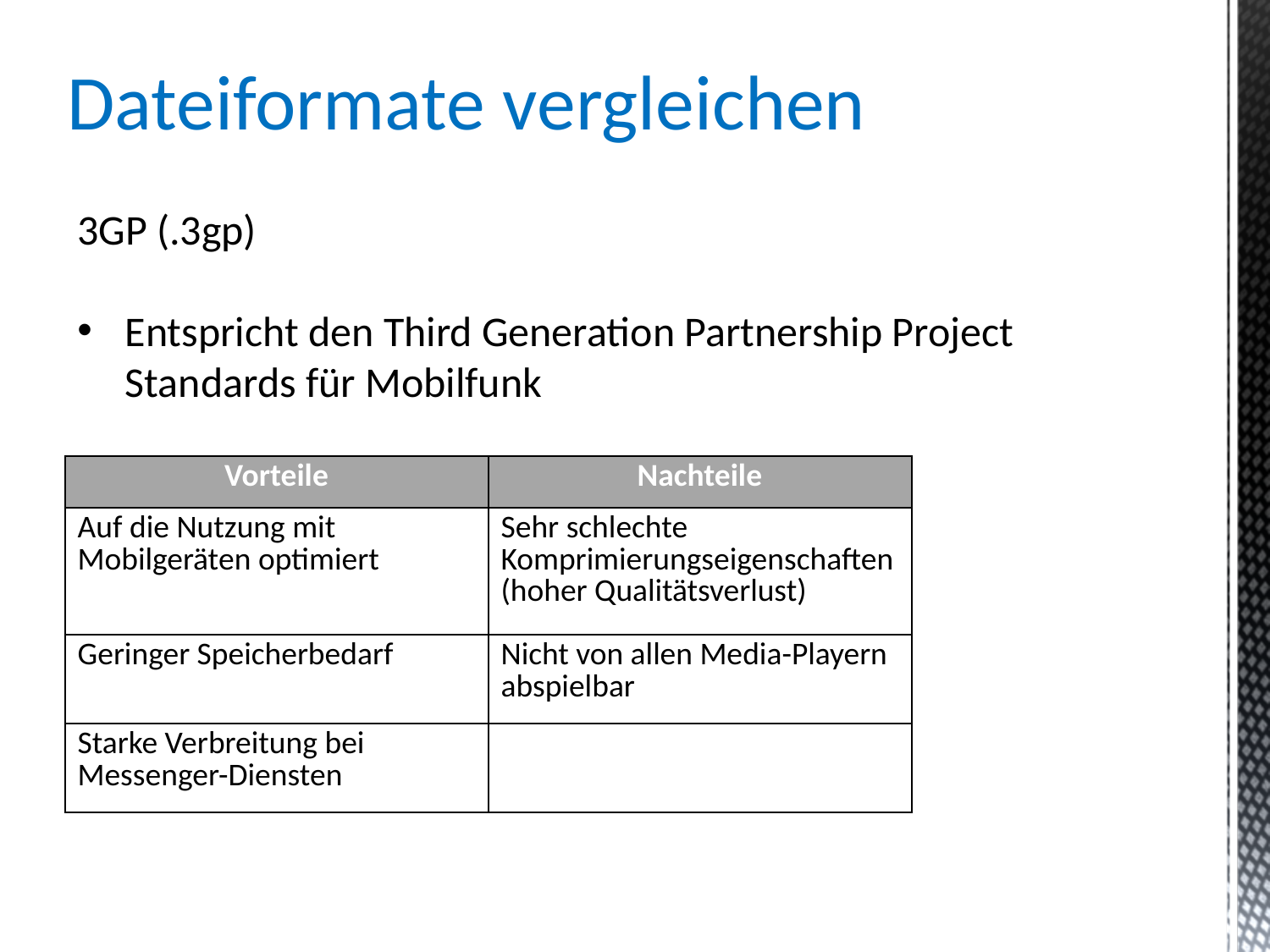

Dateiformate vergleichen
3GP (.3gp)

Entspricht den Third Generation Partnership Project Standards für Mobilfunk
| Vorteile | Nachteile |
| --- | --- |
| Auf die Nutzung mit Mobilgeräten optimiert | Sehr schlechte Komprimierungseigenschaften (hoher Qualitätsverlust) |
| Geringer Speicherbedarf | Nicht von allen Media-Playern abspielbar |
| Starke Verbreitung bei Messenger-Diensten |  |